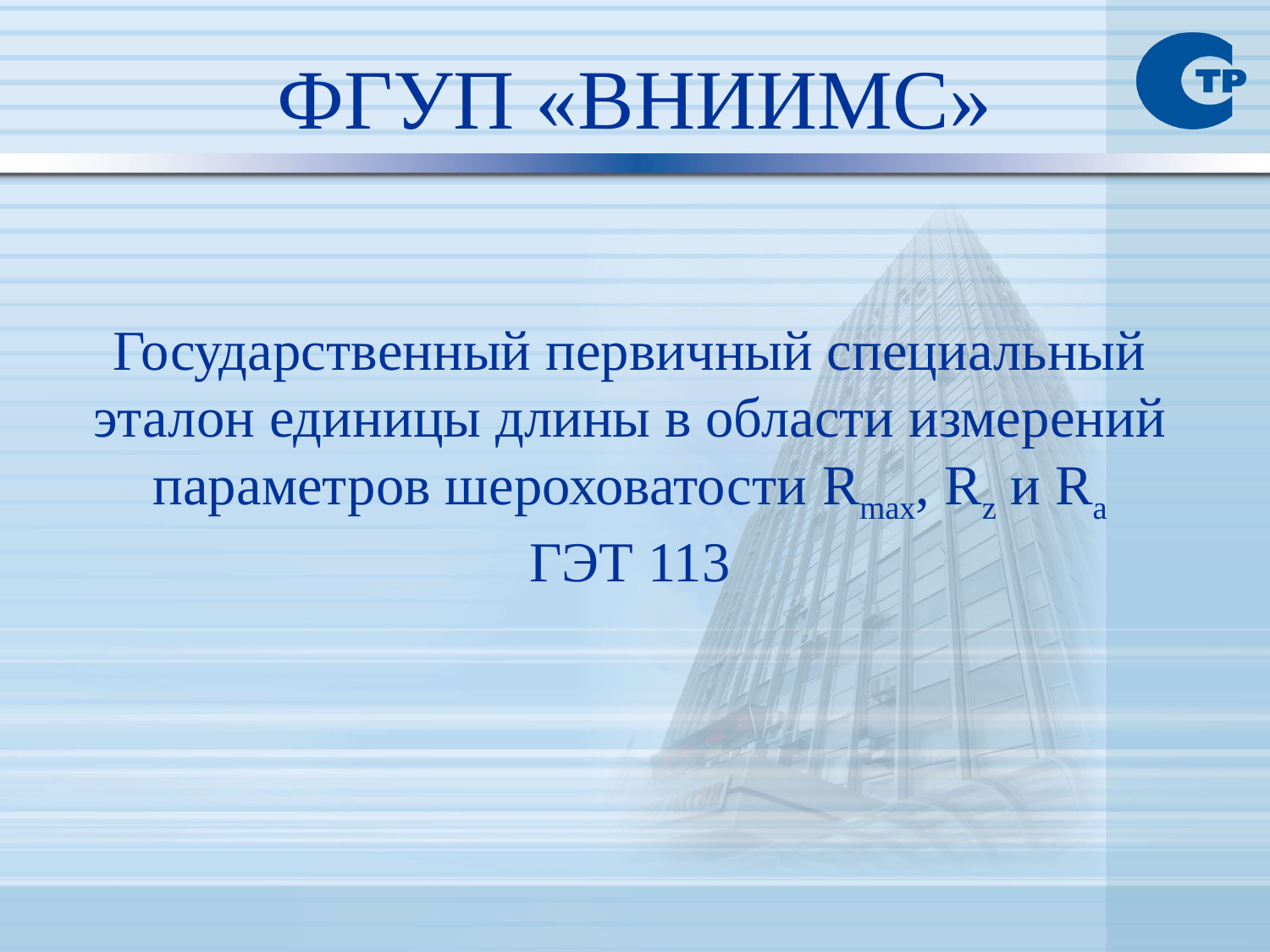

ФГУП «ВНИИМС»
Государственный первичный специальный эталон единицы длины в области измерений параметров шероховатости Rmax, Rz и Ra
ГЭТ 113